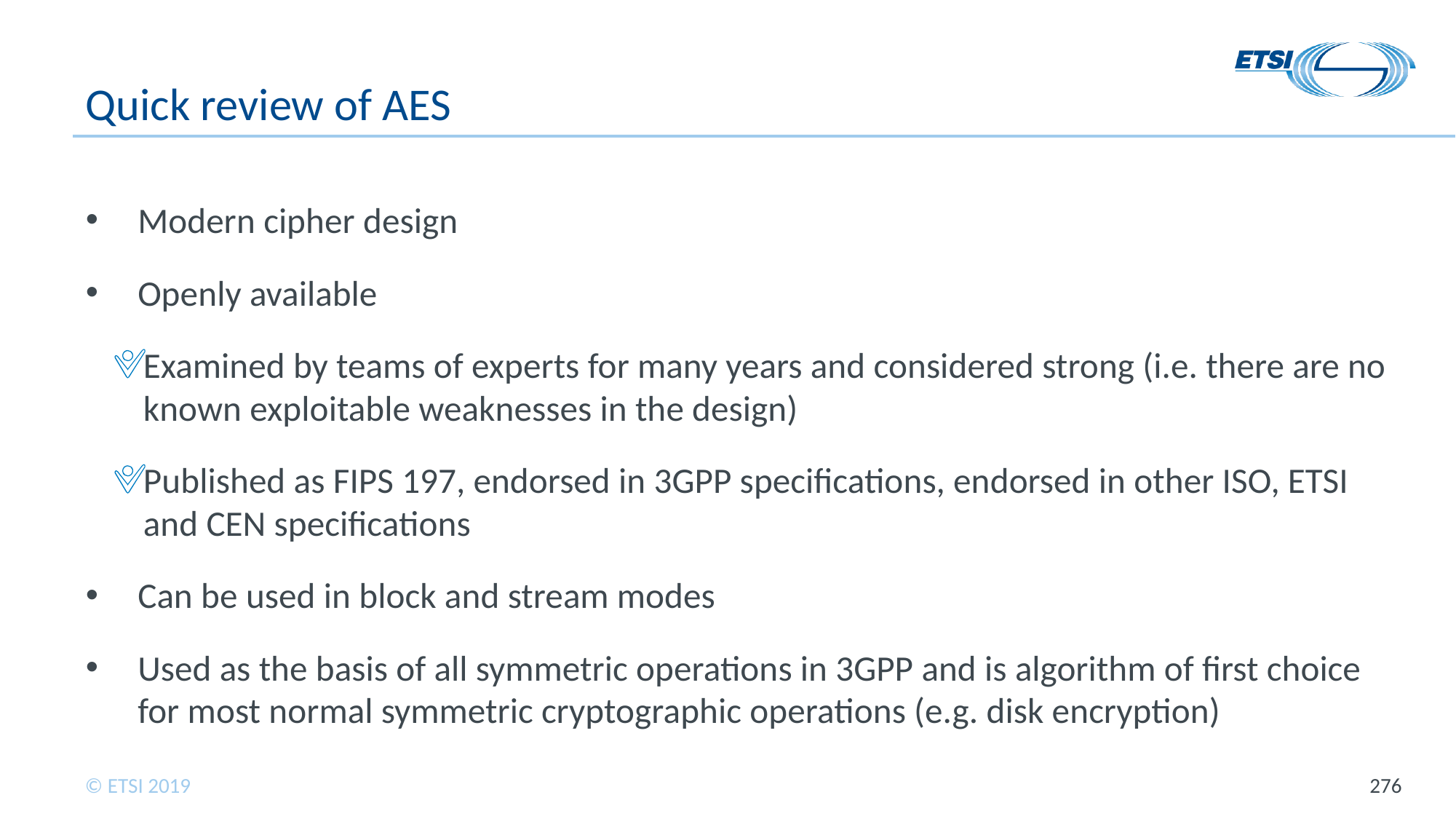

# Quick review of AES
Modern cipher design
Openly available
Examined by teams of experts for many years and considered strong (i.e. there are no known exploitable weaknesses in the design)
Published as FIPS 197, endorsed in 3GPP specifications, endorsed in other ISO, ETSI and CEN specifications
Can be used in block and stream modes
Used as the basis of all symmetric operations in 3GPP and is algorithm of first choice for most normal symmetric cryptographic operations (e.g. disk encryption)